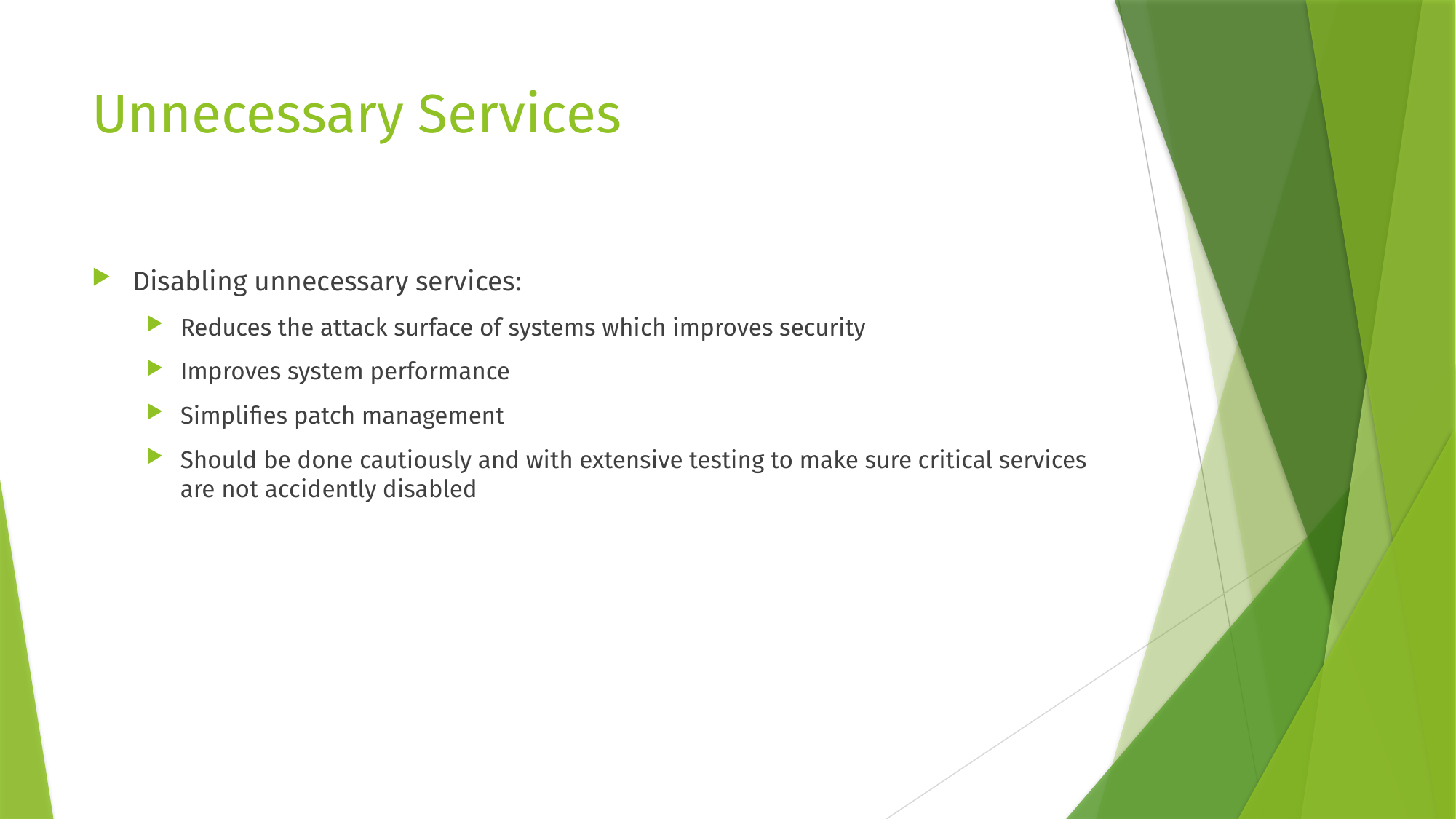

# Unnecessary Services
Disabling unnecessary services:
Reduces the attack surface of systems which improves security
Improves system performance
Simplifies patch management
Should be done cautiously and with extensive testing to make sure critical services are not accidently disabled